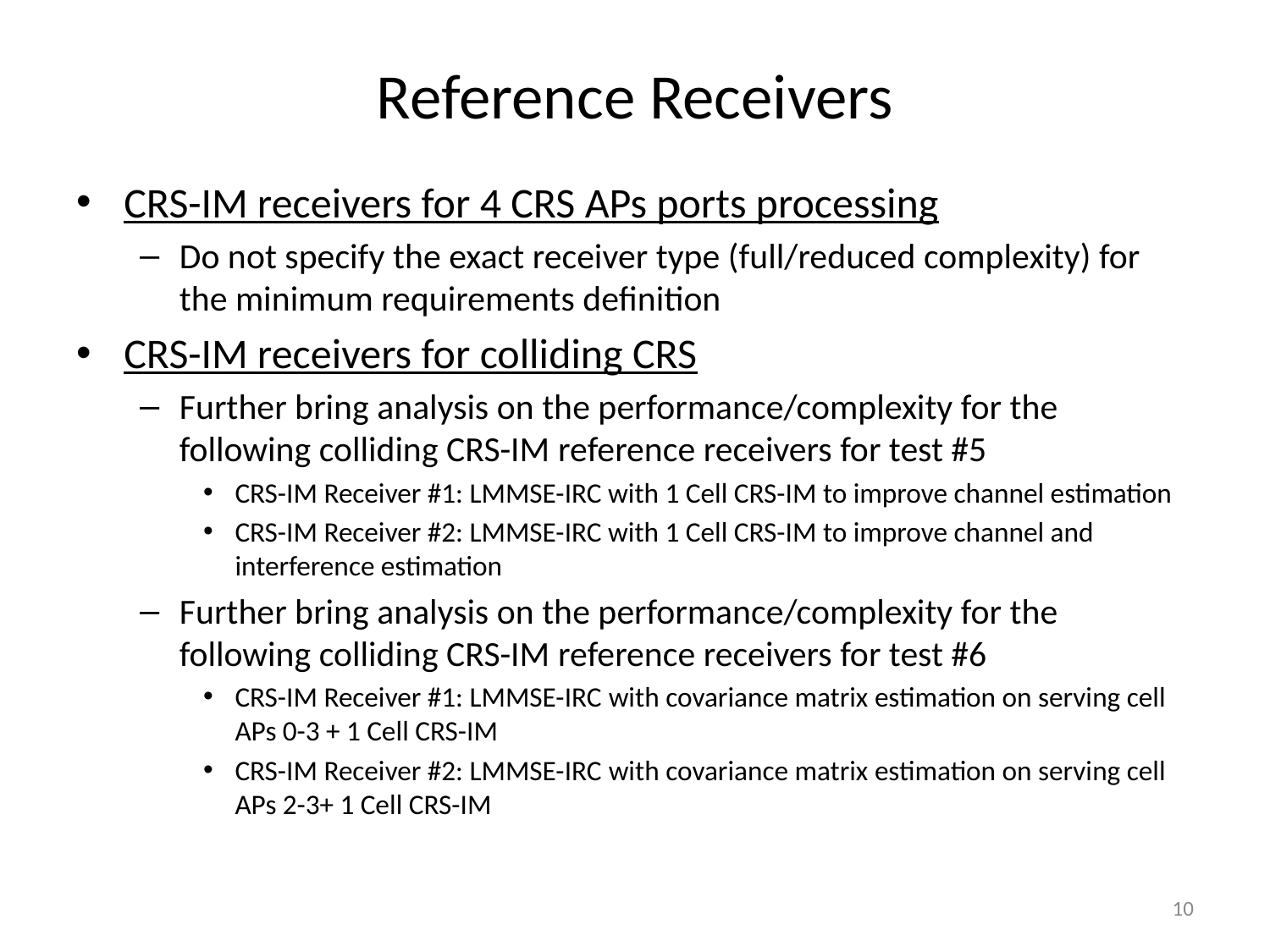

# Reference Receivers
CRS-IM receivers for 4 CRS APs ports processing
Do not specify the exact receiver type (full/reduced complexity) for the minimum requirements definition
CRS-IM receivers for colliding CRS
Further bring analysis on the performance/complexity for the following colliding CRS-IM reference receivers for test #5
CRS-IM Receiver #1: LMMSE-IRC with 1 Cell CRS-IM to improve channel estimation
CRS-IM Receiver #2: LMMSE-IRC with 1 Cell CRS-IM to improve channel and interference estimation
Further bring analysis on the performance/complexity for the following colliding CRS-IM reference receivers for test #6
CRS-IM Receiver #1: LMMSE-IRC with covariance matrix estimation on serving cell APs 0-3 + 1 Cell CRS-IM
CRS-IM Receiver #2: LMMSE-IRC with covariance matrix estimation on serving cell APs 2-3+ 1 Cell CRS-IM

10